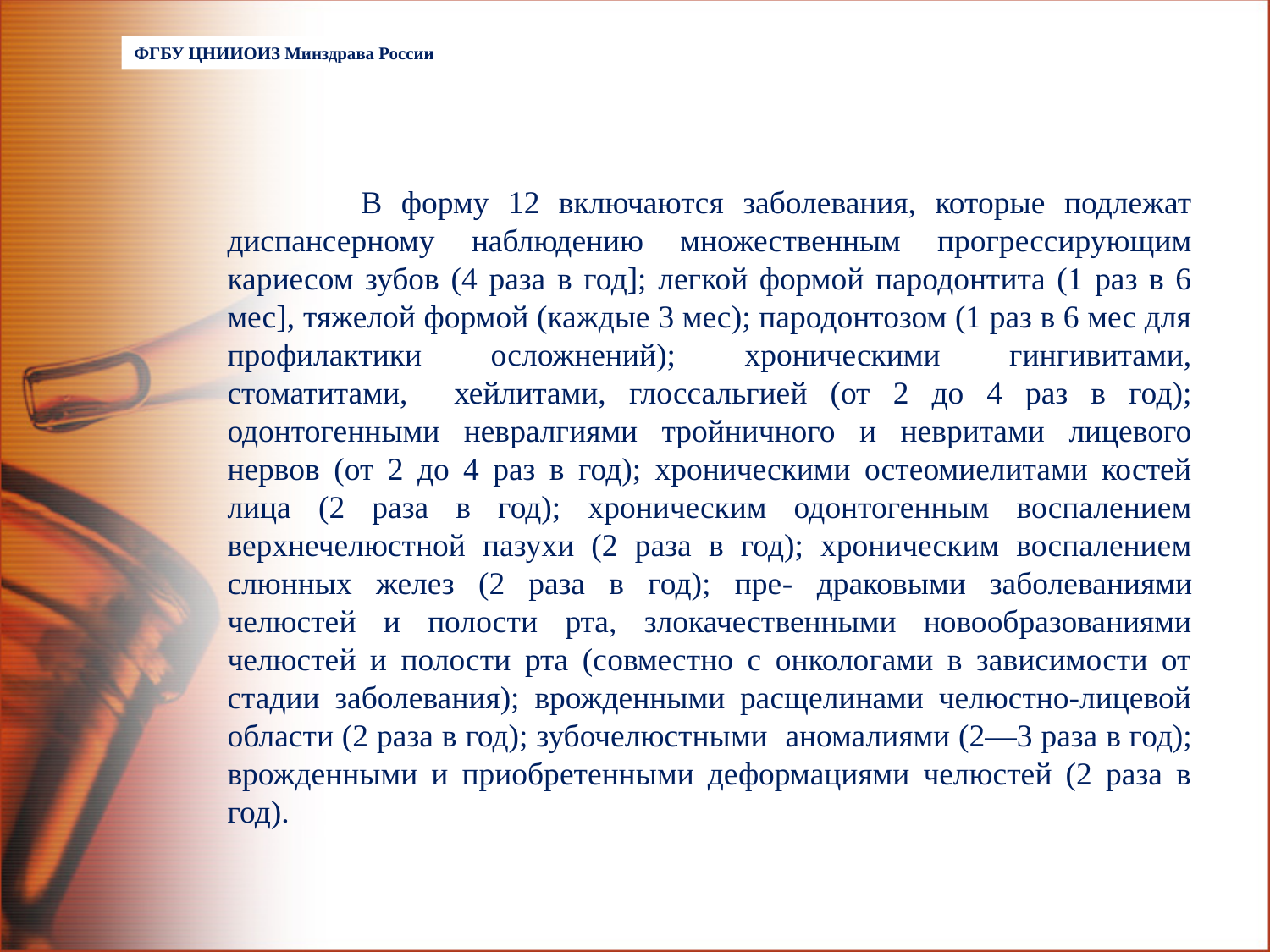

ФГБУ ЦНИИОИЗ Минздрава России
       В форму 12 включаются заболевания, которые подлежат диспансерному наблюдению множественным прогрессирующим кариесом зубов (4 раза в год]; легкой формой пародонтита (1 раз в 6 мес], тяжелой формой (каждые 3 мес); пародонтозом (1 раз в 6 мес для профилактики осложнений); хроническими гингивитами, стоматитами,  хейлитами, глоссальгией (от 2 до 4 раз в год); одонтогенными невралгиями тройничного и невритами лицевого нервов (от 2 до 4 раз в год); хроническими остеомиелитами костей лица (2 раза в год); хроническим одонтогенным воспалением верхнечелюстной пазухи (2 раза в год); хроническим воспалением слюнных желез (2 раза в год); пре- драковыми заболеваниями челюстей и полости рта, злокачественными новообразованиями челюстей и полости рта (совместно с онкологами в зависимости от стадии заболевания); врожденными расщелинами челюстно-лицевой области (2 раза в год); зубочелюстными  аномалиями (2—3 раза в год); врожденными и приобретенными деформациями челюстей (2 раза в год).